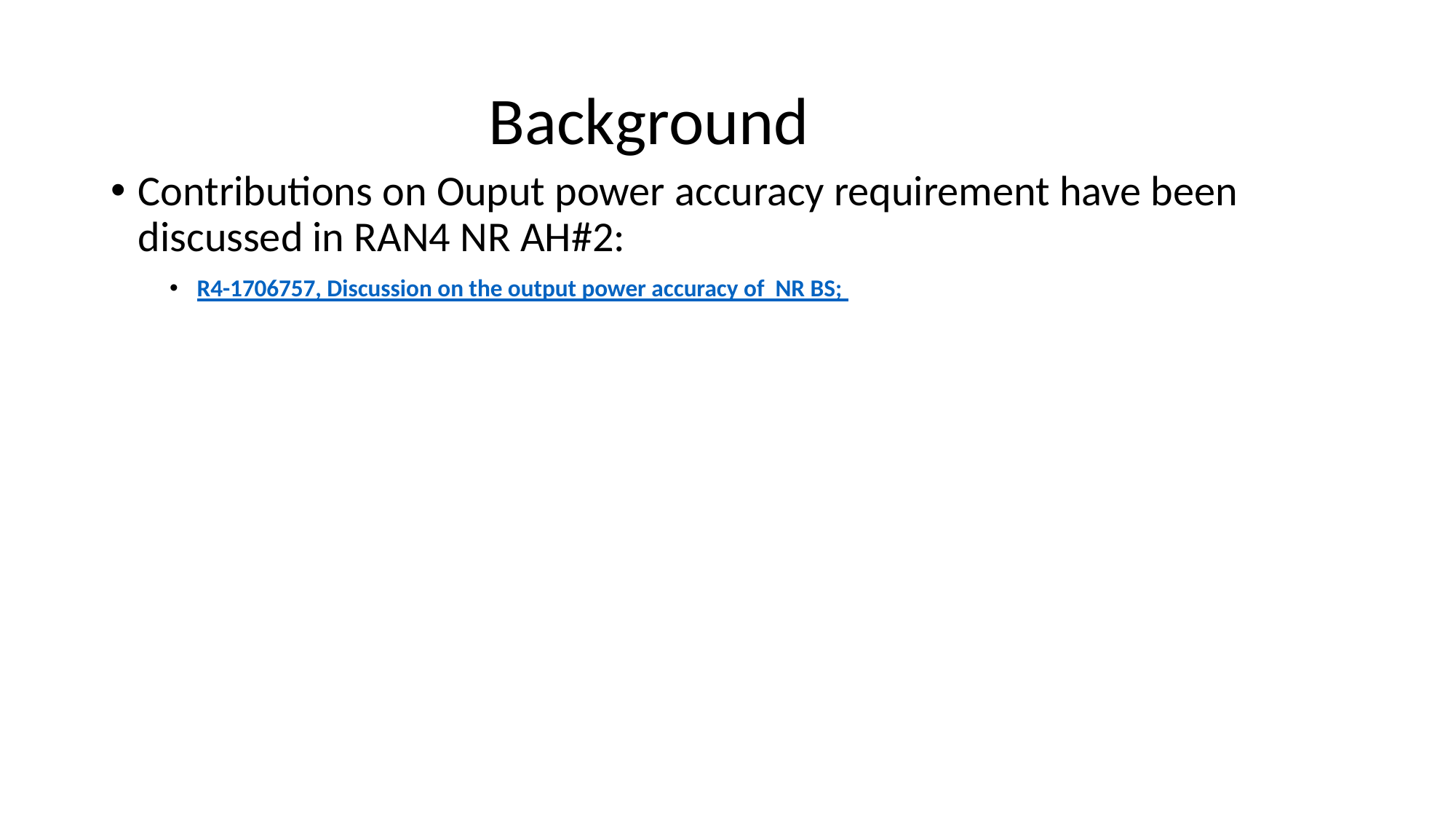

# Background
Contributions on Ouput power accuracy requirement have been discussed in RAN4 NR AH#2:
R4-1706757, Discussion on the output power accuracy of  NR BS;